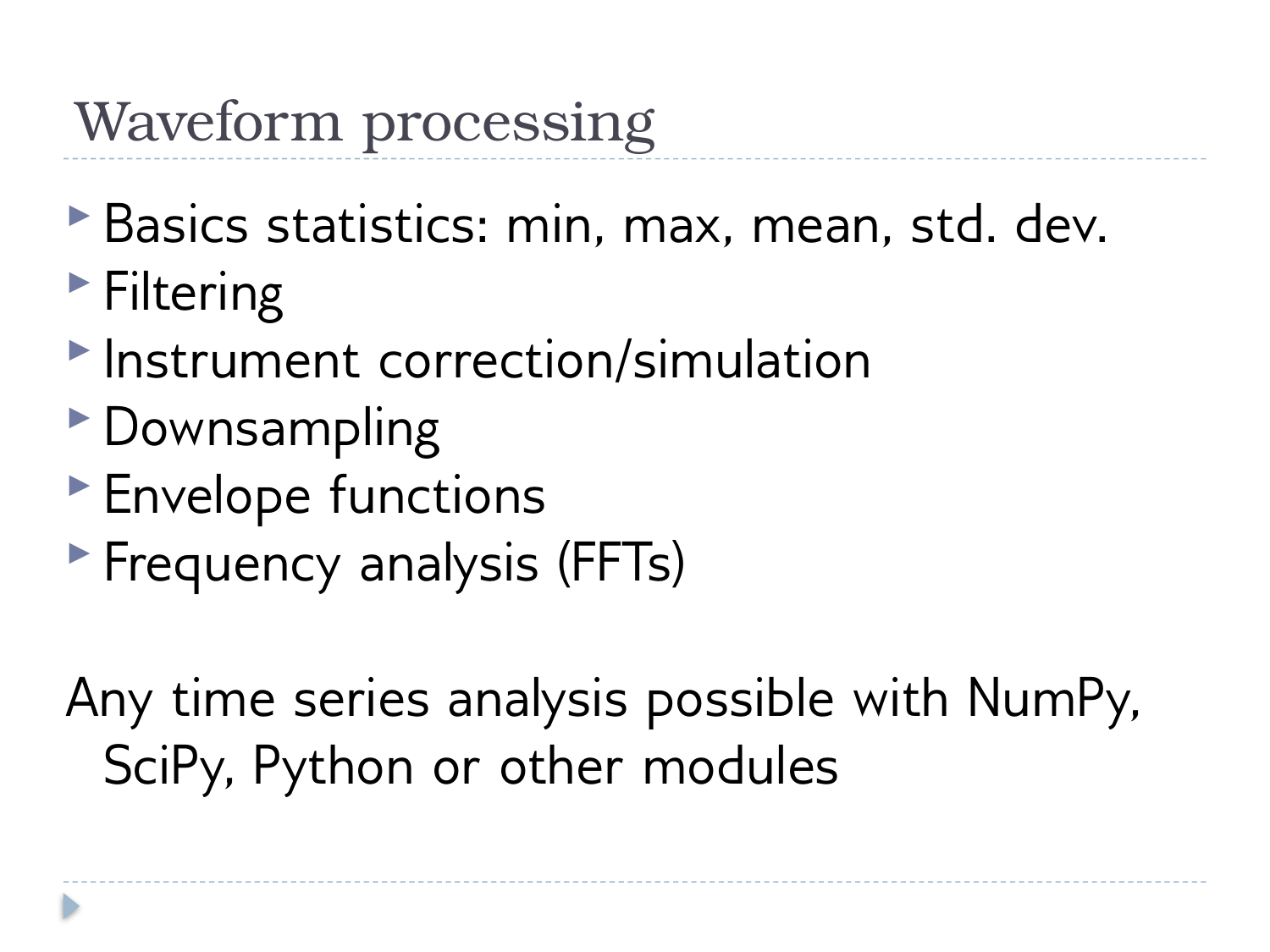

# Waveform processing
Basics statistics: min, max, mean, std. dev.
Filtering
Instrument correction/simulation
Downsampling
Envelope functions
Frequency analysis (FFTs)

Any time series analysis possible with NumPy, SciPy, Python or other modules